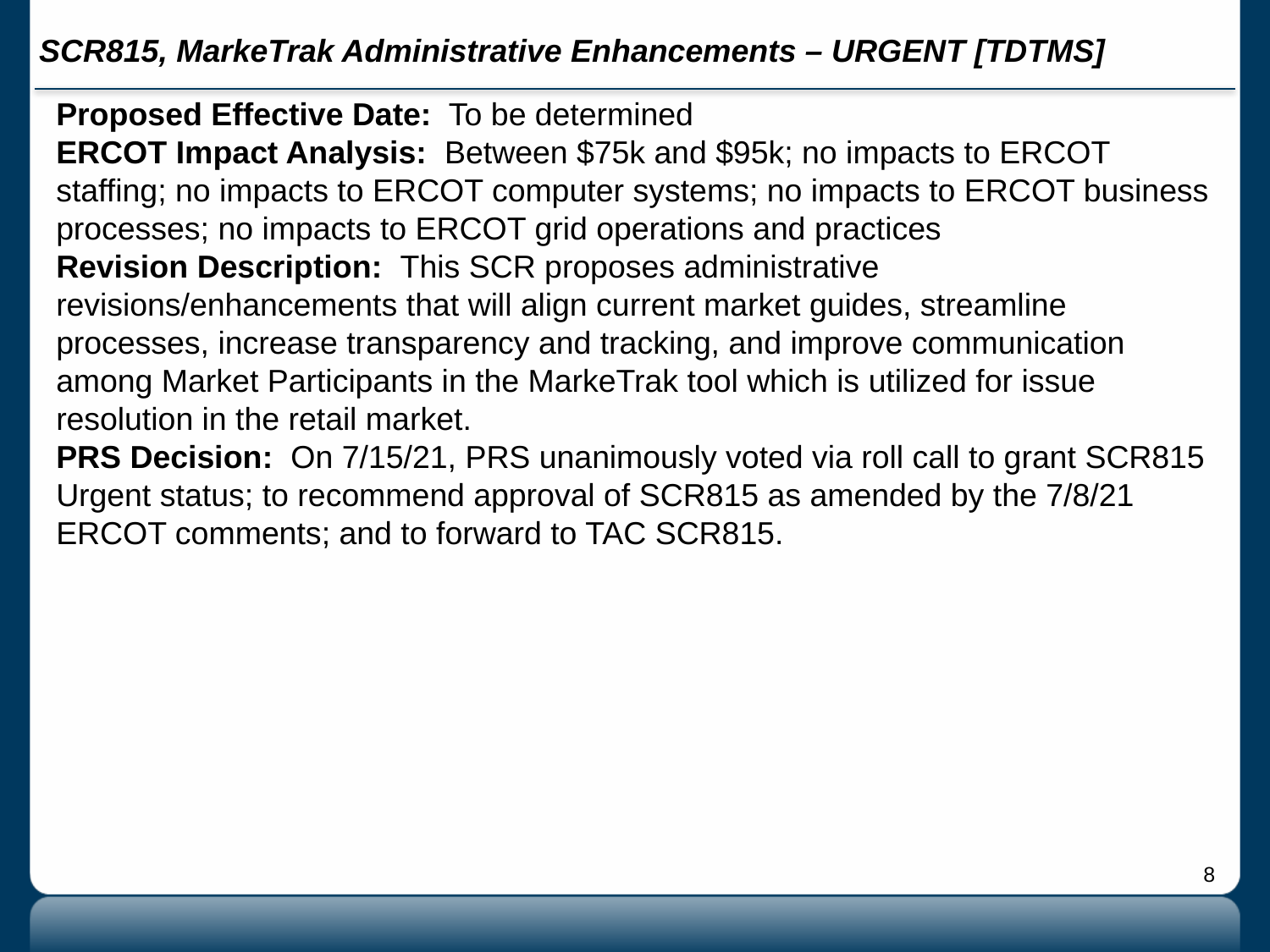

# SCR815, MarkeTrak Administrative Enhancements – URGENT [TDTMS]
Proposed Effective Date:  To be determined
ERCOT Impact Analysis:  Between $75k and $95k; no impacts to ERCOT staffing; no impacts to ERCOT computer systems; no impacts to ERCOT business processes; no impacts to ERCOT grid operations and practices
Revision Description:  This SCR proposes administrative revisions/enhancements that will align current market guides, streamline processes, increase transparency and tracking, and improve communication among Market Participants in the MarkeTrak tool which is utilized for issue resolution in the retail market.
PRS Decision:  On 7/15/21, PRS unanimously voted via roll call to grant SCR815 Urgent status; to recommend approval of SCR815 as amended by the 7/8/21 ERCOT comments; and to forward to TAC SCR815.